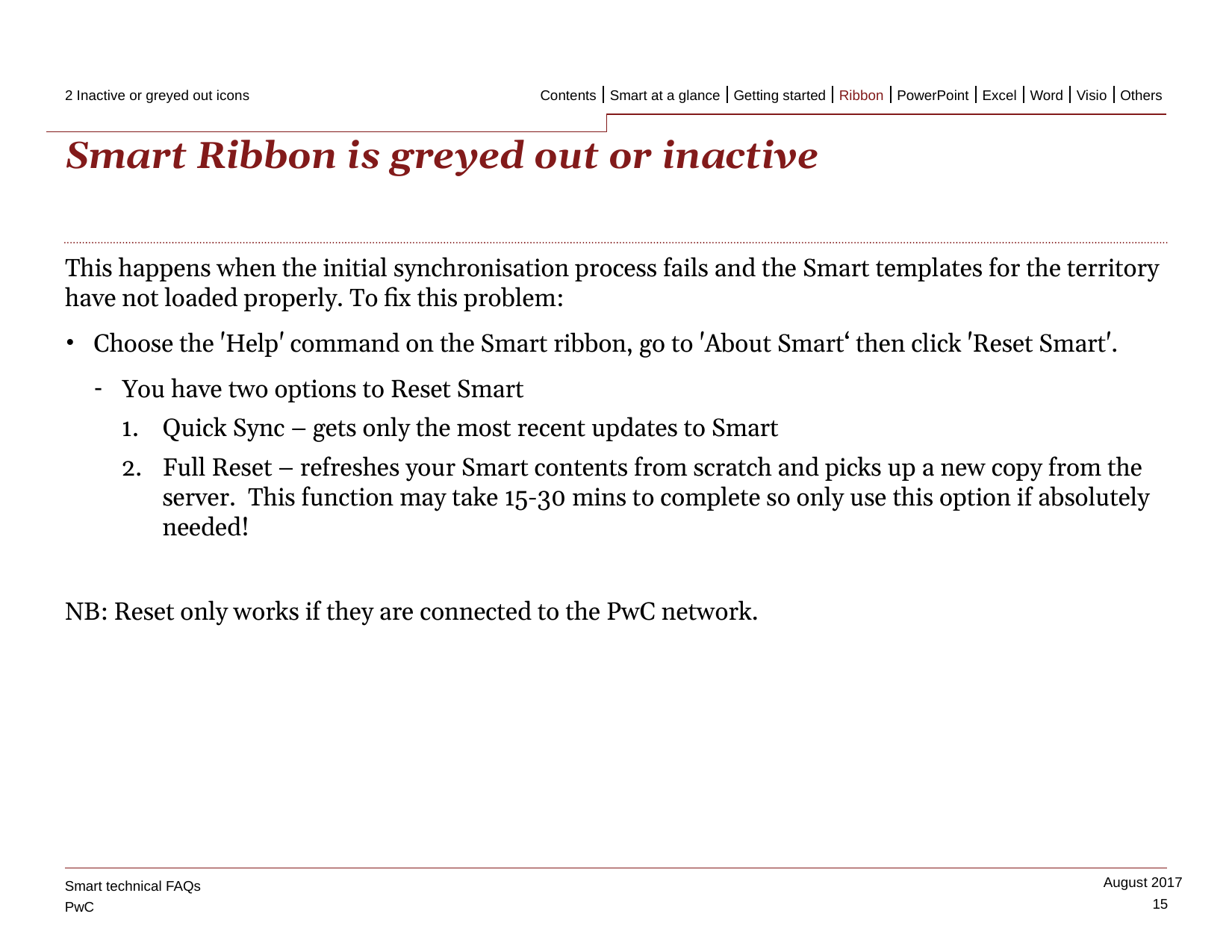

2 Inactive or greyed out icons
Contents
Smart at a glance
Getting started
Ribbon
PowerPoint
Excel
Word
Visio
Others
# Smart Ribbon is greyed out or inactive
This happens when the initial synchronisation process fails and the Smart templates for the territory have not loaded properly. To fix this problem:
Choose the 'Help' command on the Smart ribbon, go to 'About Smart‘ then click 'Reset Smart'.
You have two options to Reset Smart
Quick Sync – gets only the most recent updates to Smart
Full Reset – refreshes your Smart contents from scratch and picks up a new copy from the server.  This function may take 15-30 mins to complete so only use this option if absolutely needed!

NB: Reset only works if they are connected to the PwC network.
Smart technical FAQs
15